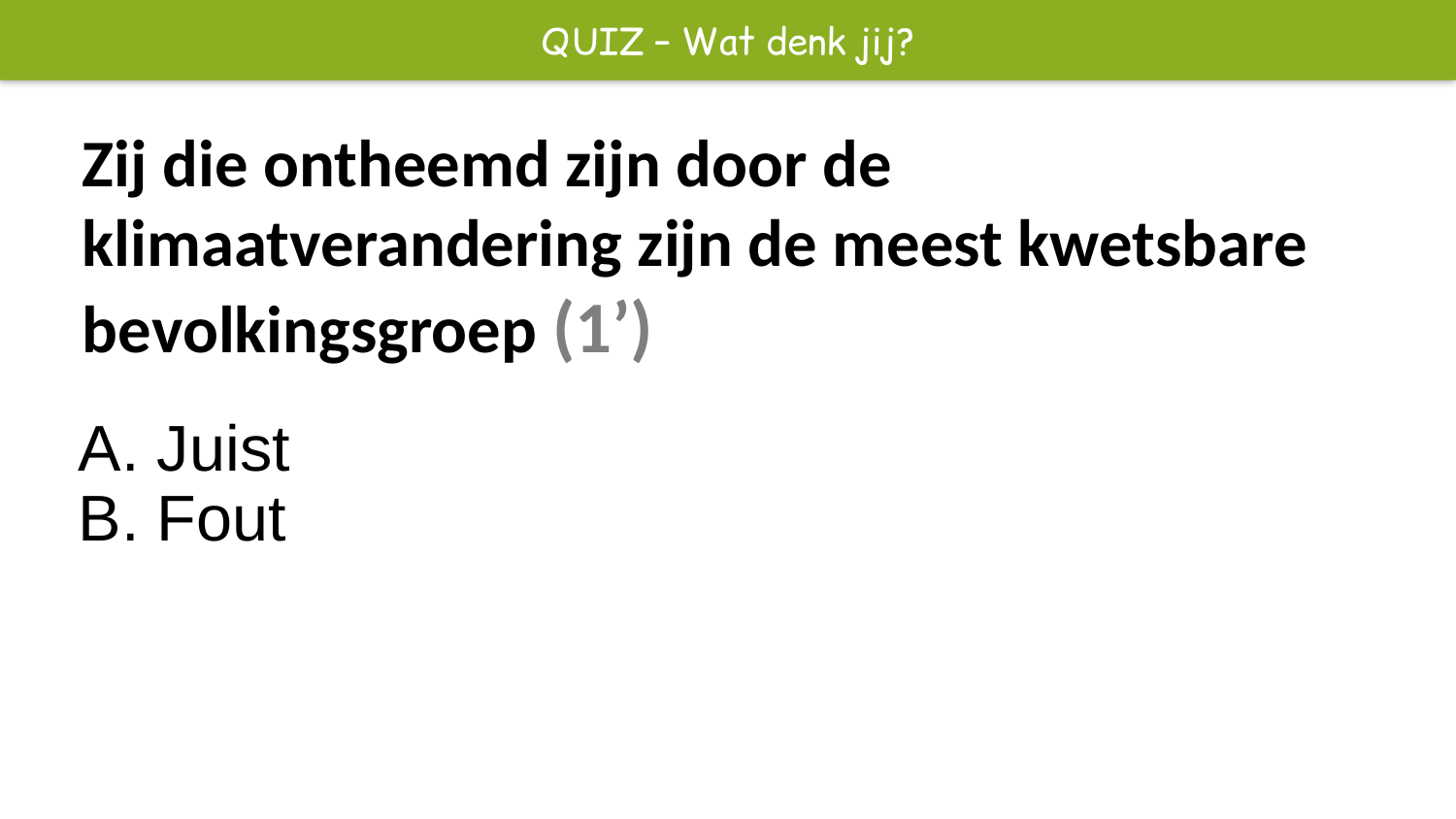

QUIZ – Wat denk jij?
Zij die ontheemd zijn door de klimaatverandering zijn de meest kwetsbare bevolkingsgroep (1’)
A. Juist
B. Fout